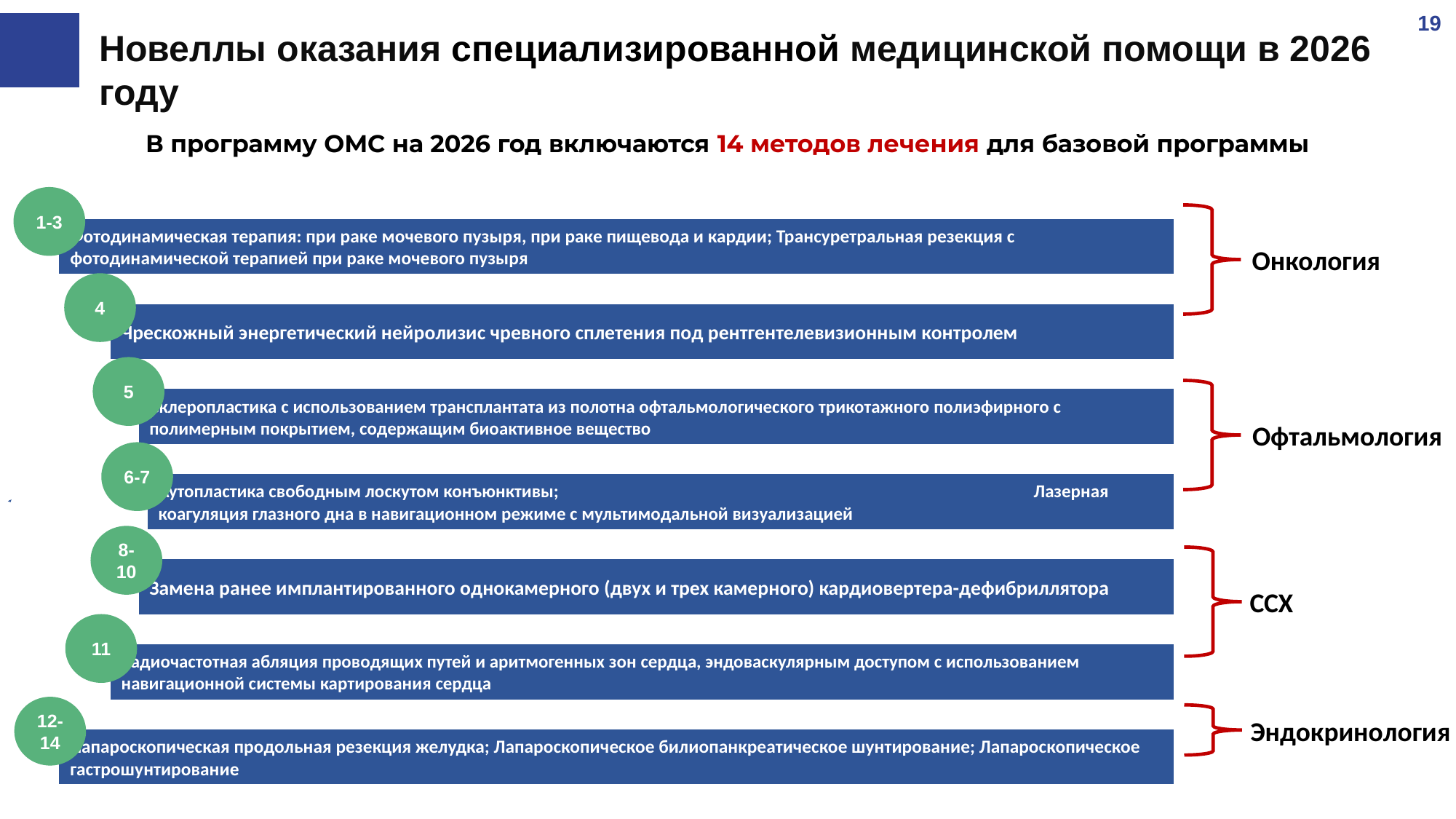

{КонсультантПлюс}
19

Новеллы оказания специализированной медицинской помощи в 2026 году
В программу ОМС на 2026 год включаются 14 методов лечения для базовой программы
Фотодинамическая терапия: при раке мочевого пузыря, при раке пищевода и кардии; Трансуретральная резекция с фотодинамической терапией при раке мочевого пузыря
Чрескожный энергетический нейролизис чревного сплетения под рентгентелевизионным контролем
Склеропластика с использованием трансплантата из полотна офтальмологического трикотажного полиэфирного с полимерным покрытием, содержащим биоактивное вещество
Лапароскопическая продольная резекция желудка; Лапароскопическое билиопанкреатическое шунтирование; Лапароскопическое гастрошунтирование
Замена ранее имплантированного однокамерного (двух и трех камерного) кардиовертера-дефибриллятора
Радиочастотная абляция проводящих путей и аритмогенных зон сердца, эндоваскулярным доступом с использованием навигационной системы картирования сердца
1-3

Онкология
4
5

Офтальмология
6-7
8-10

ССХ
11
12-14

Эндокринология